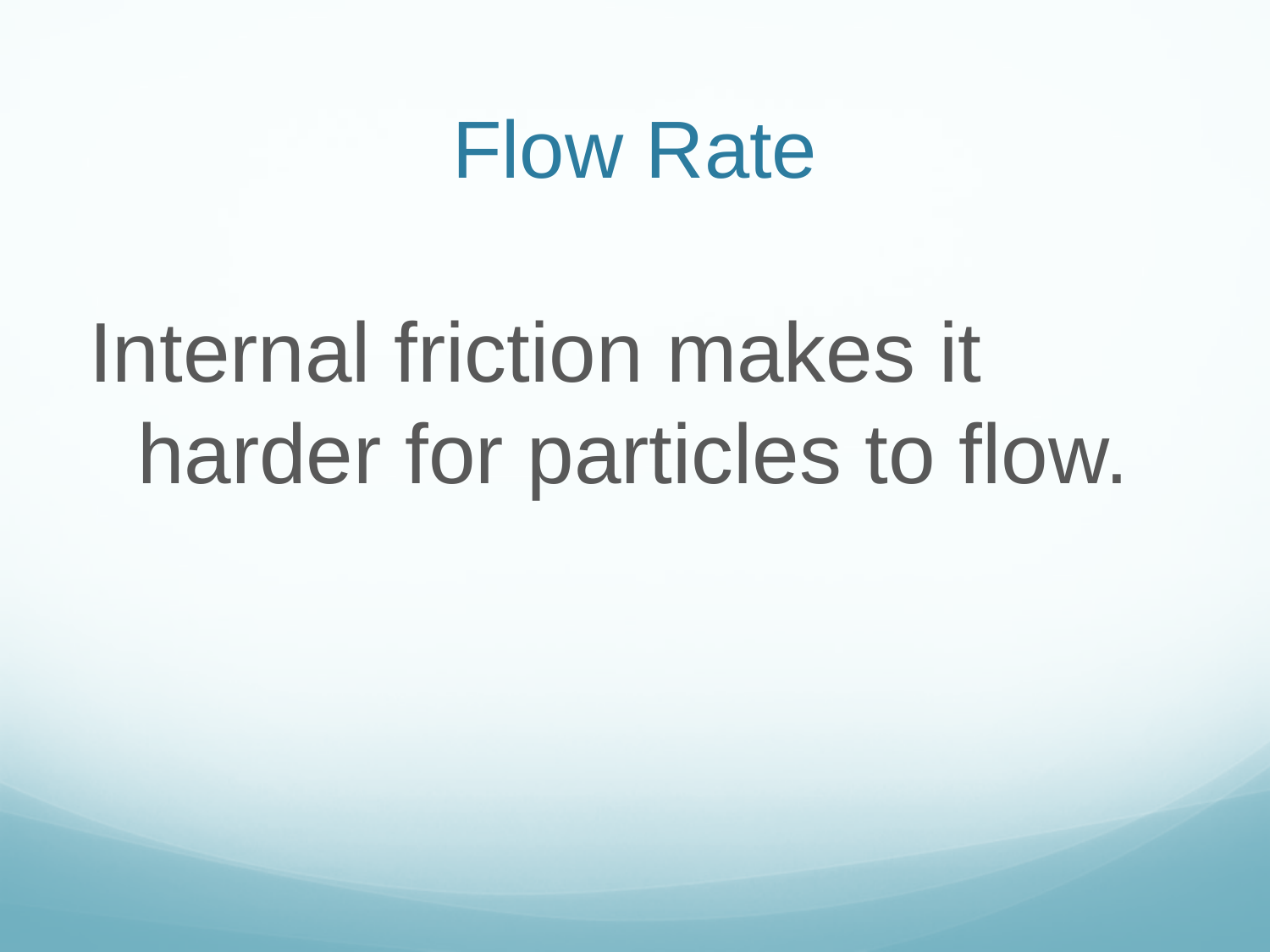

# Flow Rate

Internal friction makes it harder for particles to flow.